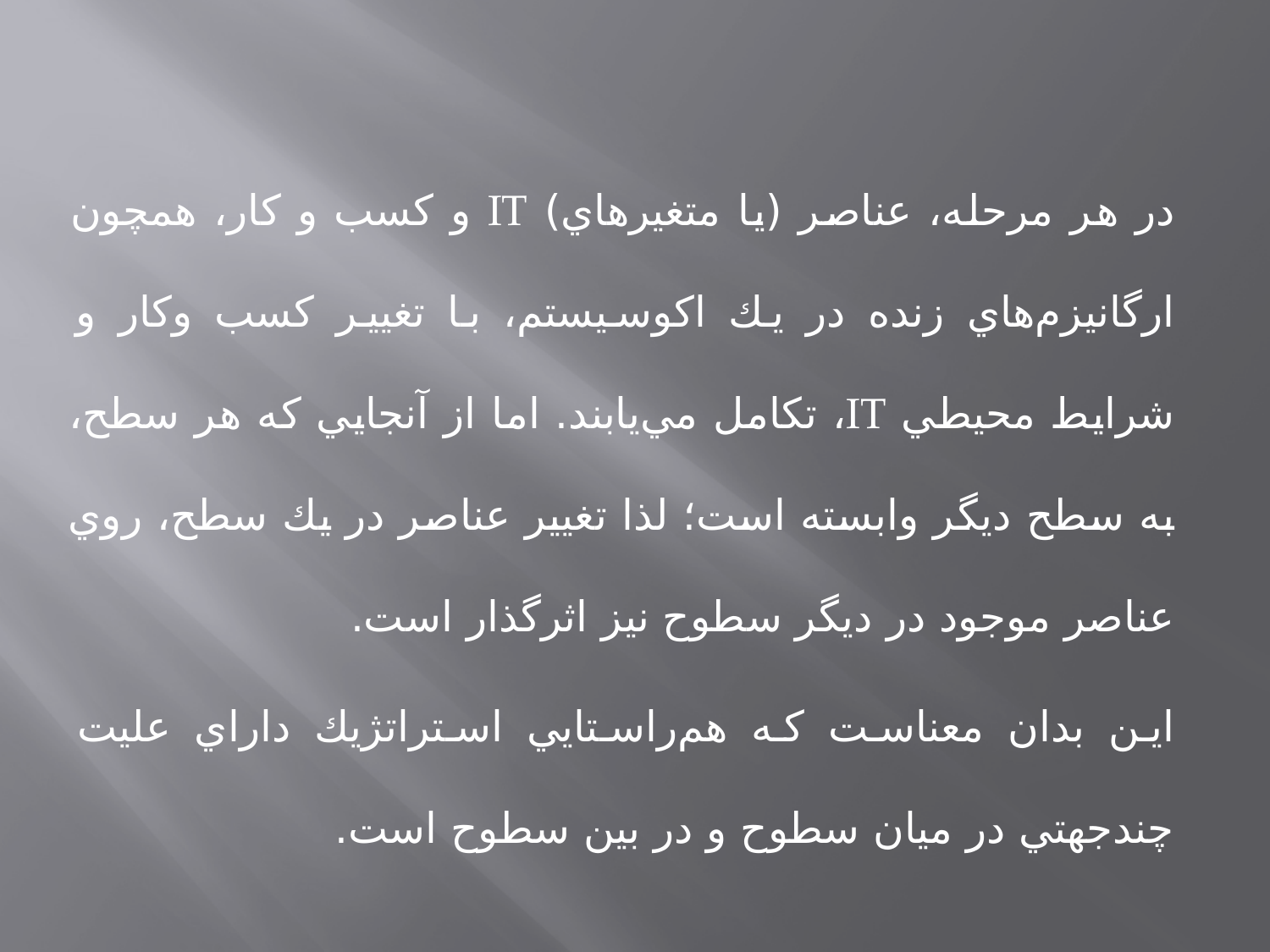

در هر مرحله، عناصر (يا متغيرهاي) IT و كسب و كار، همچون ارگانيزم‌هاي زنده در يك اكوسيستم، با تغيير كسب وكار و شرايط محيطي IT، تكامل مي‌يابند. اما از آنجايي كه هر سطح، به سطح ديگر وابسته است؛ لذا تغيير عناصر در يك سطح، روي عناصر موجود در ديگر سطوح نيز اثرگذار است.
اين بدان معناست كه هم‌راستايي استراتژيك داراي عليت چندجهتي در ميان سطوح و در بين سطوح است.